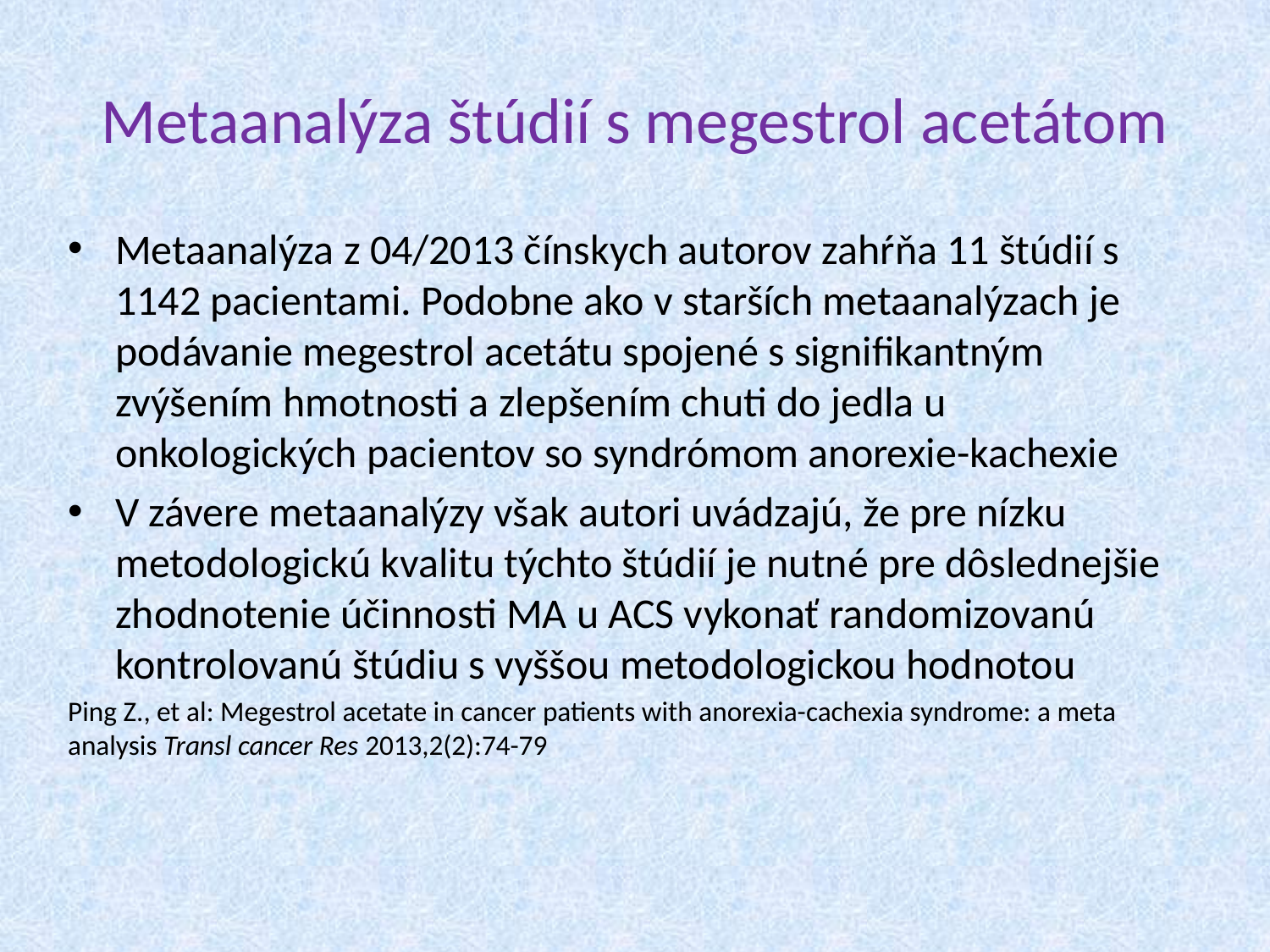

# Metaanalýza štúdií s megestrol acetátom
Metaanalýza z 04/2013 čínskych autorov zahŕňa 11 štúdií s 1142 pacientami. Podobne ako v starších metaanalýzach je podávanie megestrol acetátu spojené s signifikantným zvýšením hmotnosti a zlepšením chuti do jedla u onkologických pacientov so syndrómom anorexie-kachexie
V závere metaanalýzy však autori uvádzajú, že pre nízku metodologickú kvalitu týchto štúdií je nutné pre dôslednejšie zhodnotenie účinnosti MA u ACS vykonať randomizovanú kontrolovanú štúdiu s vyššou metodologickou hodnotou
Ping Z., et al: Megestrol acetate in cancer patients with anorexia-cachexia syndrome: a meta analysis Transl cancer Res 2013,2(2):74-79